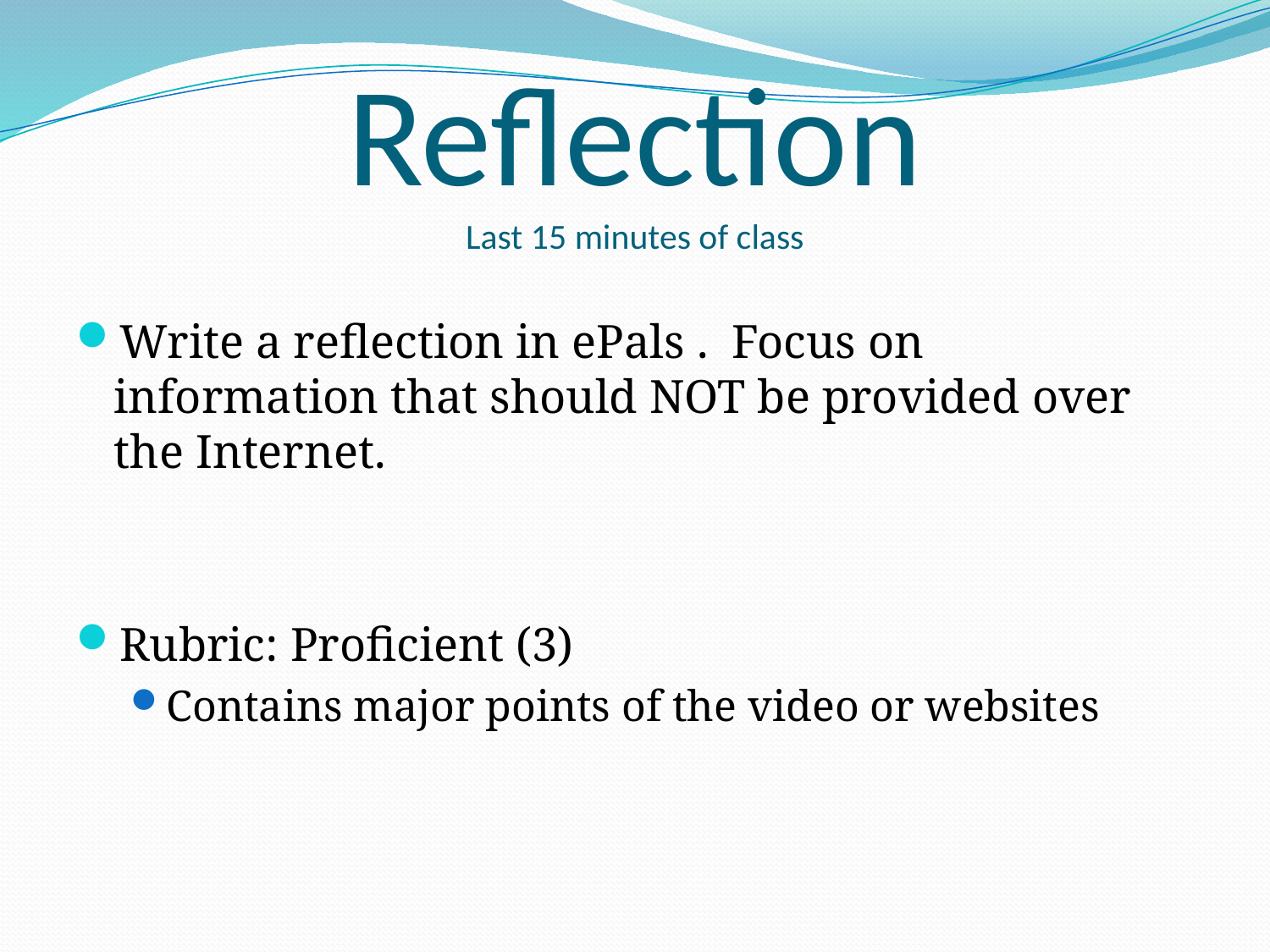

# Reflection Last 15 minutes of class
Write a reflection in ePals .  Focus on information that should NOT be provided over the Internet.

Rubric: Proficient (3)
Contains major points of the video or websites